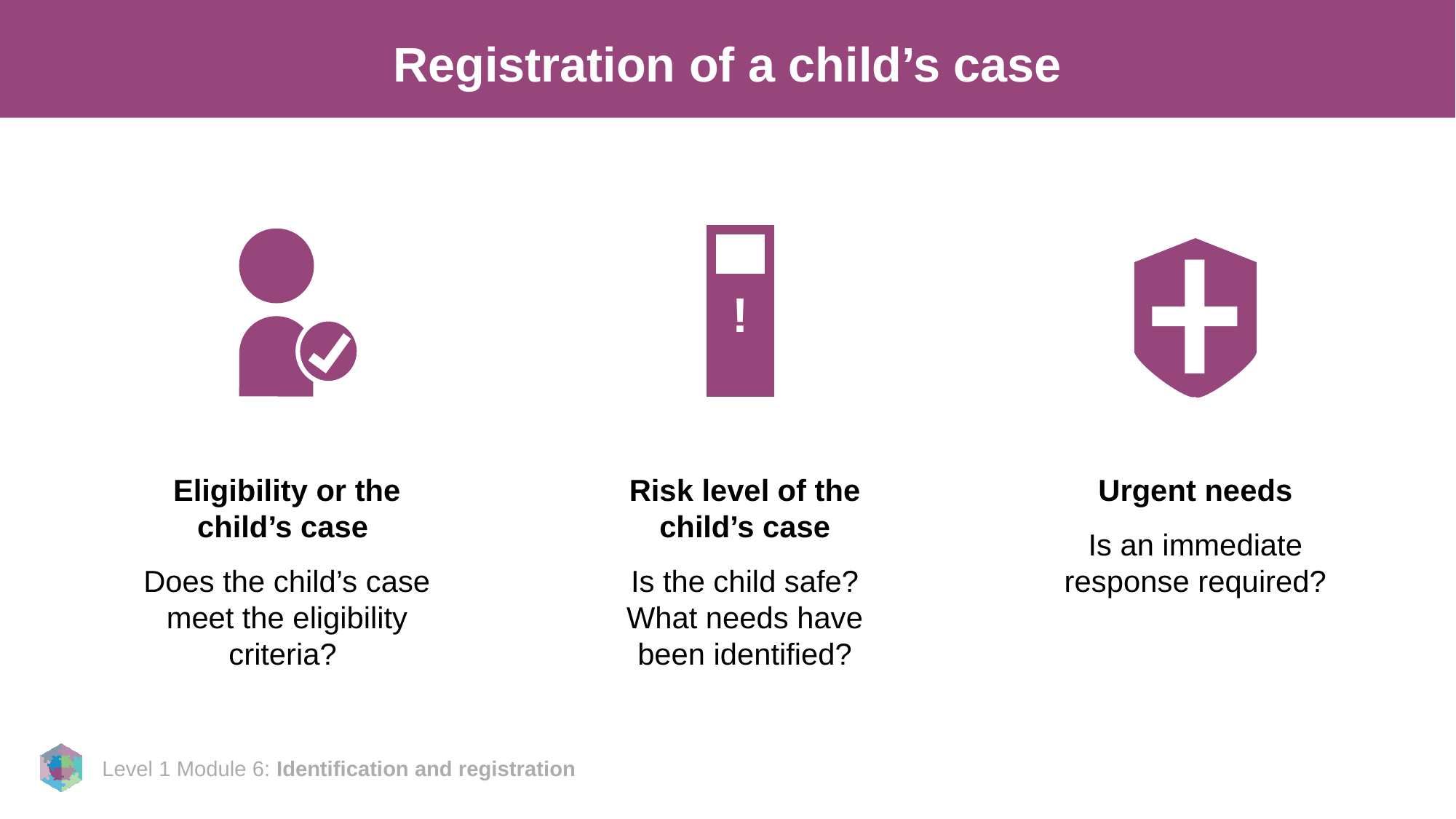

# Registration of a child’s case

!

Eligibility or the child’s case
Does the child’s case meet the eligibility criteria?
Risk level of the child’s case
Is the child safe? What needs have been identified?
Urgent needs
Is an immediate response required?